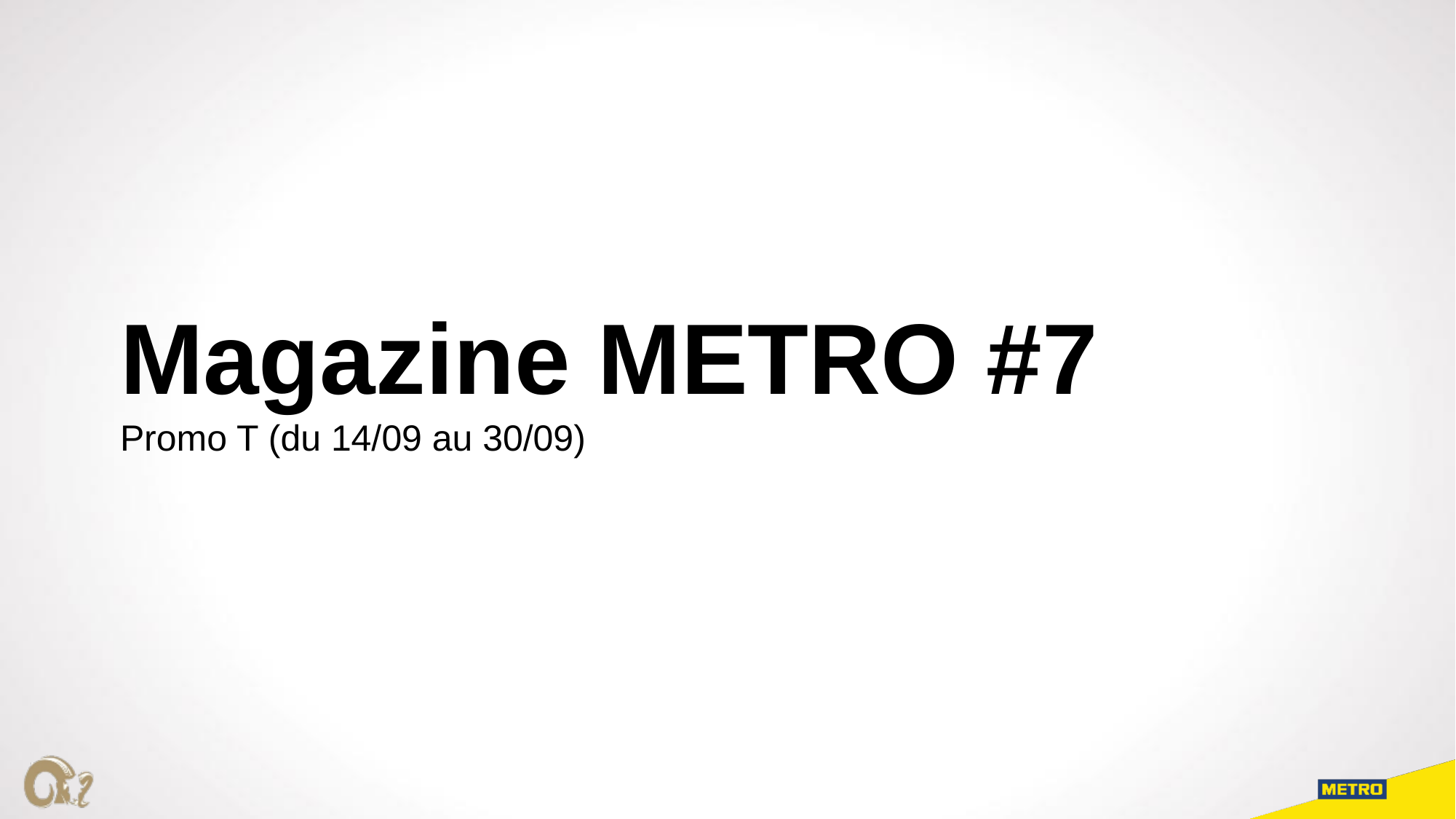

# Magazine METRO #7 Promo T (du 14/09 au 30/09)